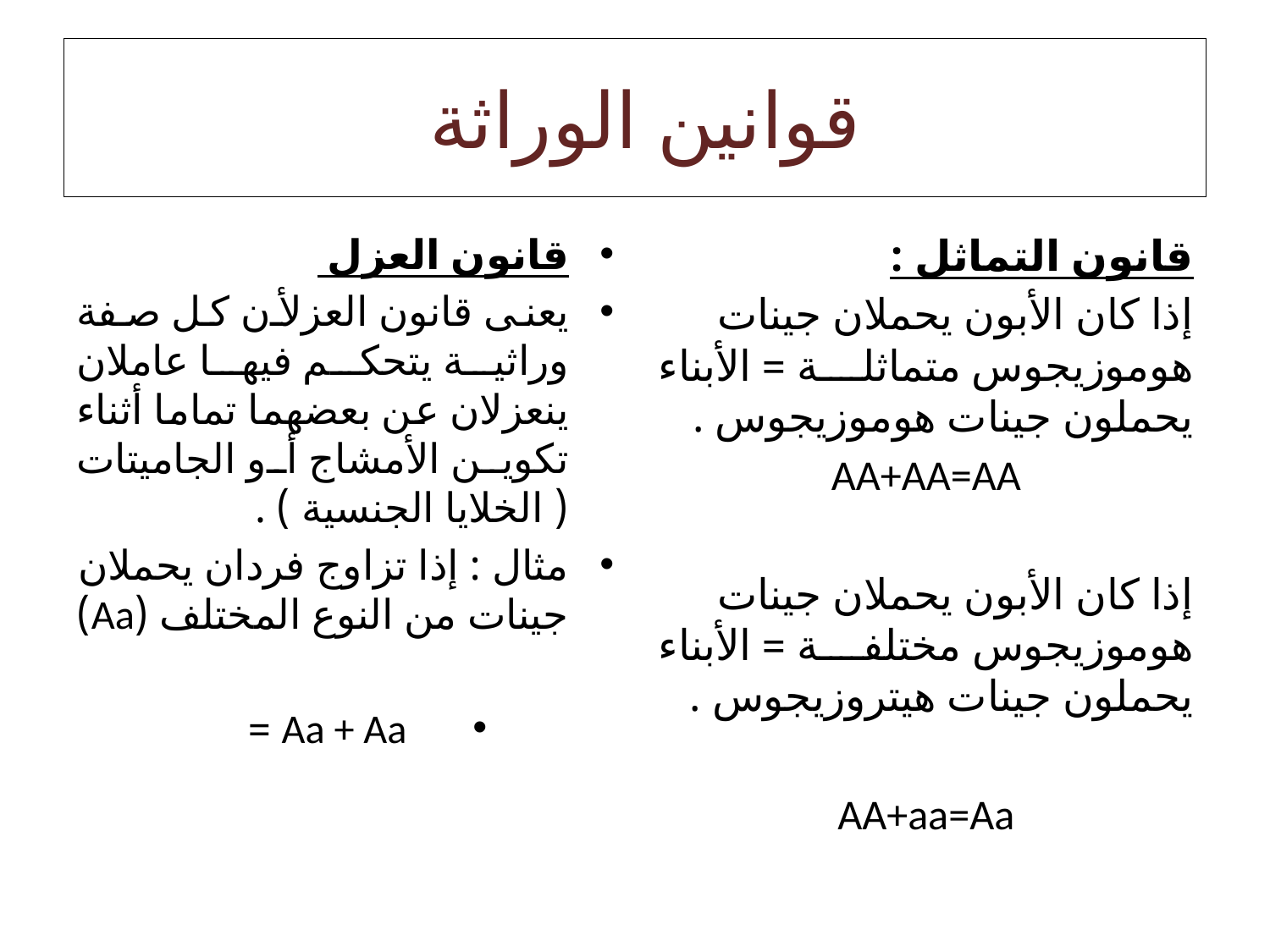

# قوانين الوراثة
قانون العزل
يعنى قانون العزلأن كل صفة وراثية يتحكم فيها عاملان ينعزلان عن بعضهما تماما أثناء تكوين الأمشاج أو الجاميتات ( الخلايا الجنسية ) .
مثال : إذا تزاوج فردان يحملان جينات من النوع المختلف (Aa)

Aa + Aa =

قانون التماثل :
إذا كان الأبون يحملان جينات هوموزيجوس متماثلة = الأبناء يحملون جينات هوموزيجوس .
AA+AA=AA

إذا كان الأبون يحملان جينات هوموزيجوس مختلفة = الأبناء يحملون جينات هيتروزيجوس .

AA+aa=Aa